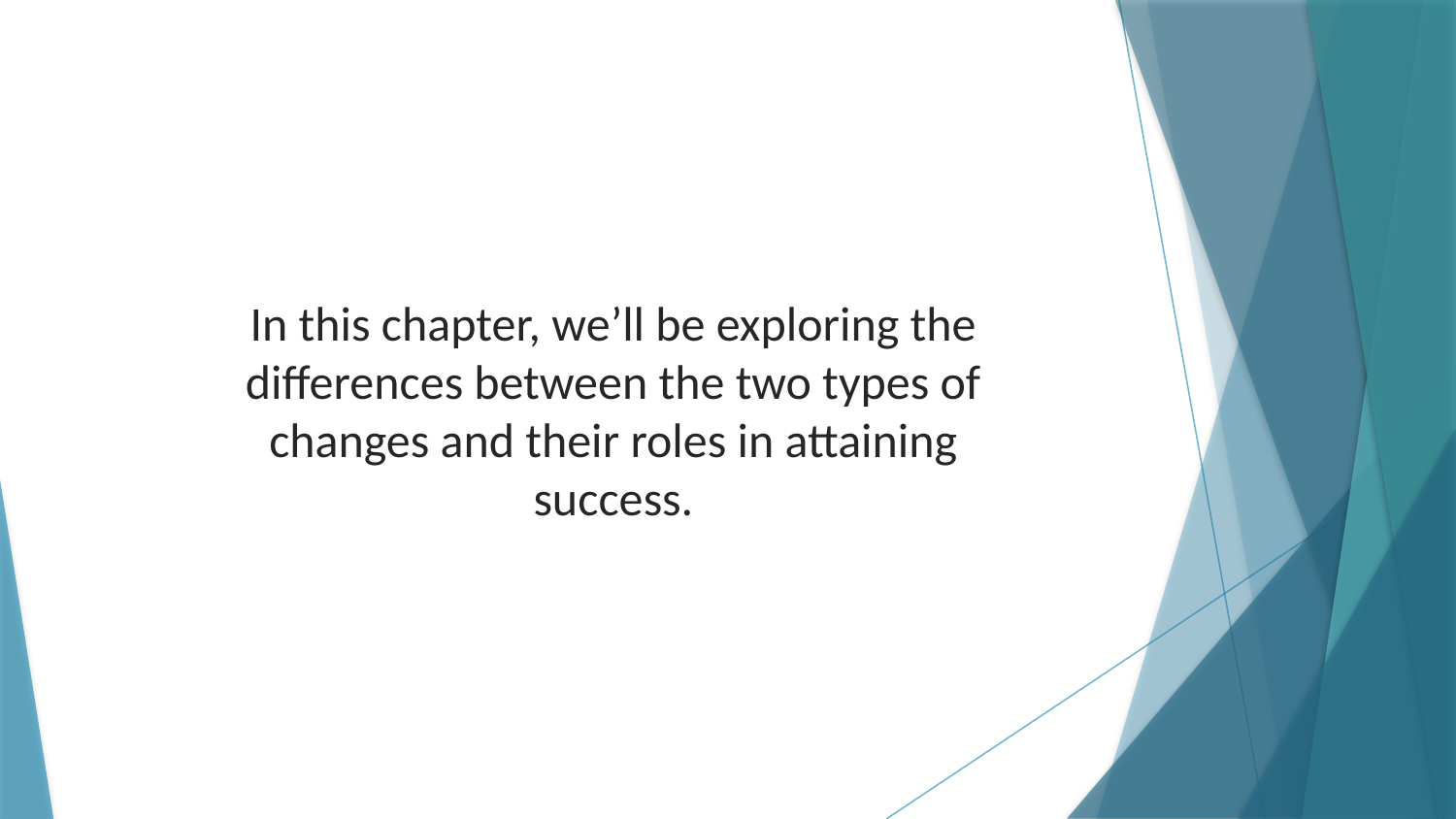

In this chapter, we’ll be exploring the differences between the two types of changes and their roles in attaining success.